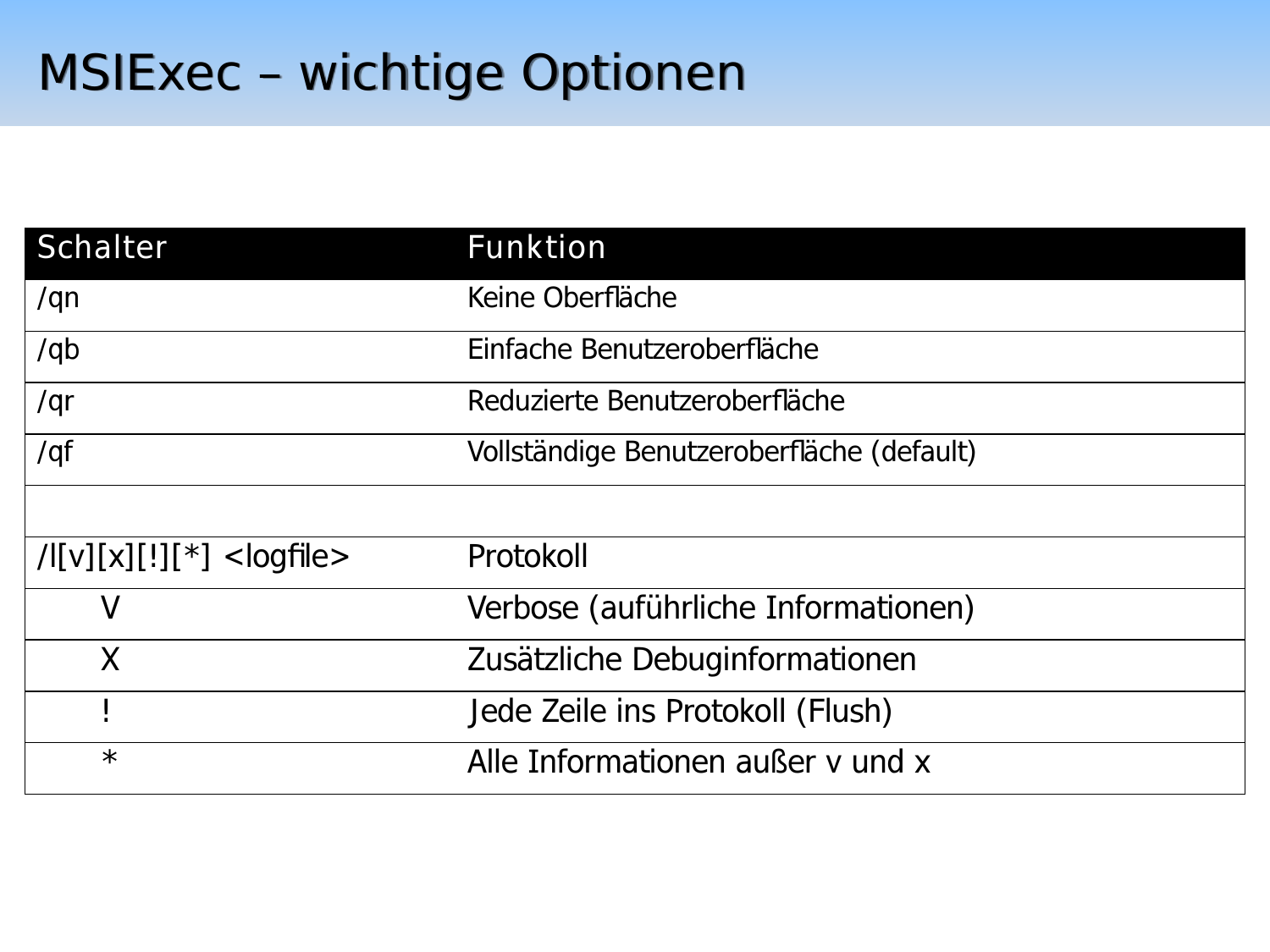

# MSIExec – wichtige Optionen
| Schalter | Funktion |
| --- | --- |
| /qn | Keine Oberfläche |
| /qb | Einfache Benutzeroberfläche |
| /qr | Reduzierte Benutzeroberfläche |
| /qf | Vollständige Benutzeroberfläche (default) |
|  |  |
| /l[v][x][!][\*] <logfile> | Protokoll |
| V | Verbose (auführliche Informationen) |
| X | Zusätzliche Debuginformationen |
| ! | Jede Zeile ins Protokoll (Flush) |
| \* | Alle Informationen außer v und x |